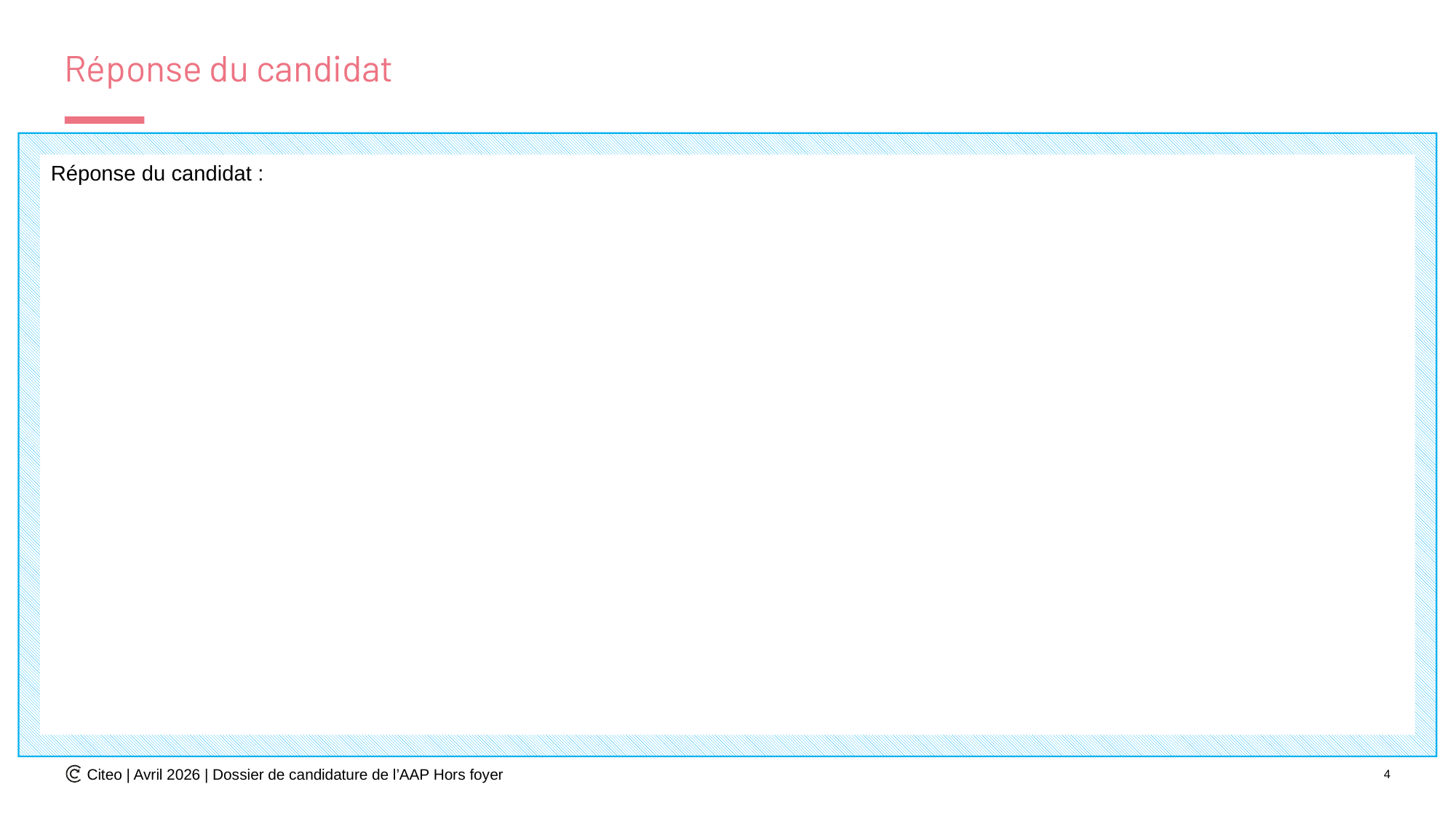

# Réponse du candidat

Réponse du candidat :

Citeo | Avril 2026 | Dossier de candidature de l’AAP Hors foyer
4